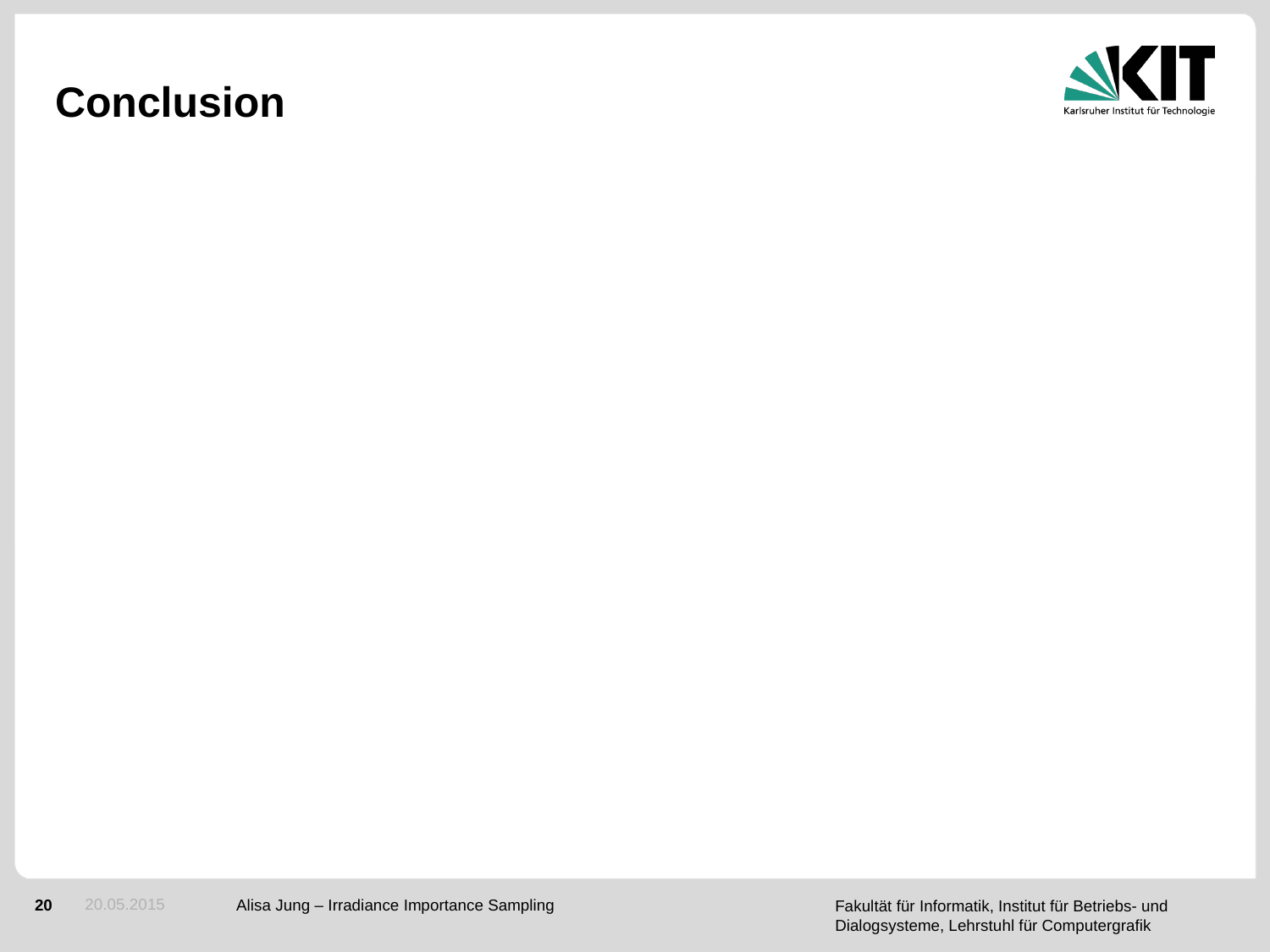

# Conclusion

20.05.2015
Alisa Jung – Irradiance Importance Sampling